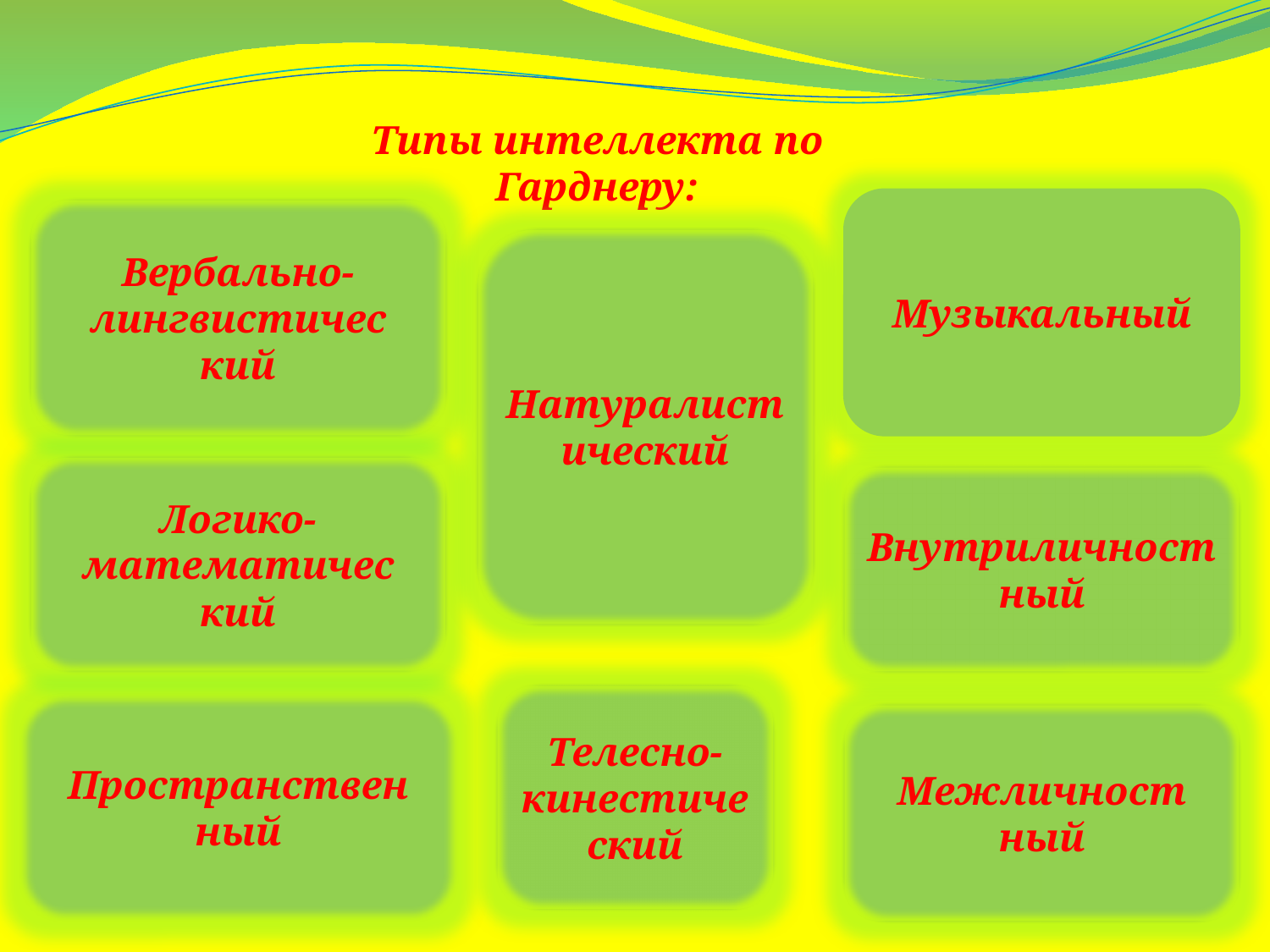

Типы интеллекта по Гарднеру:
Музыкальный
Вербально-лингвистичес
кий
Натуралистический
Логико-математичес
кий
Внутриличностный
Телесно-кинестический
Пространствен
ный
Межличност
ный